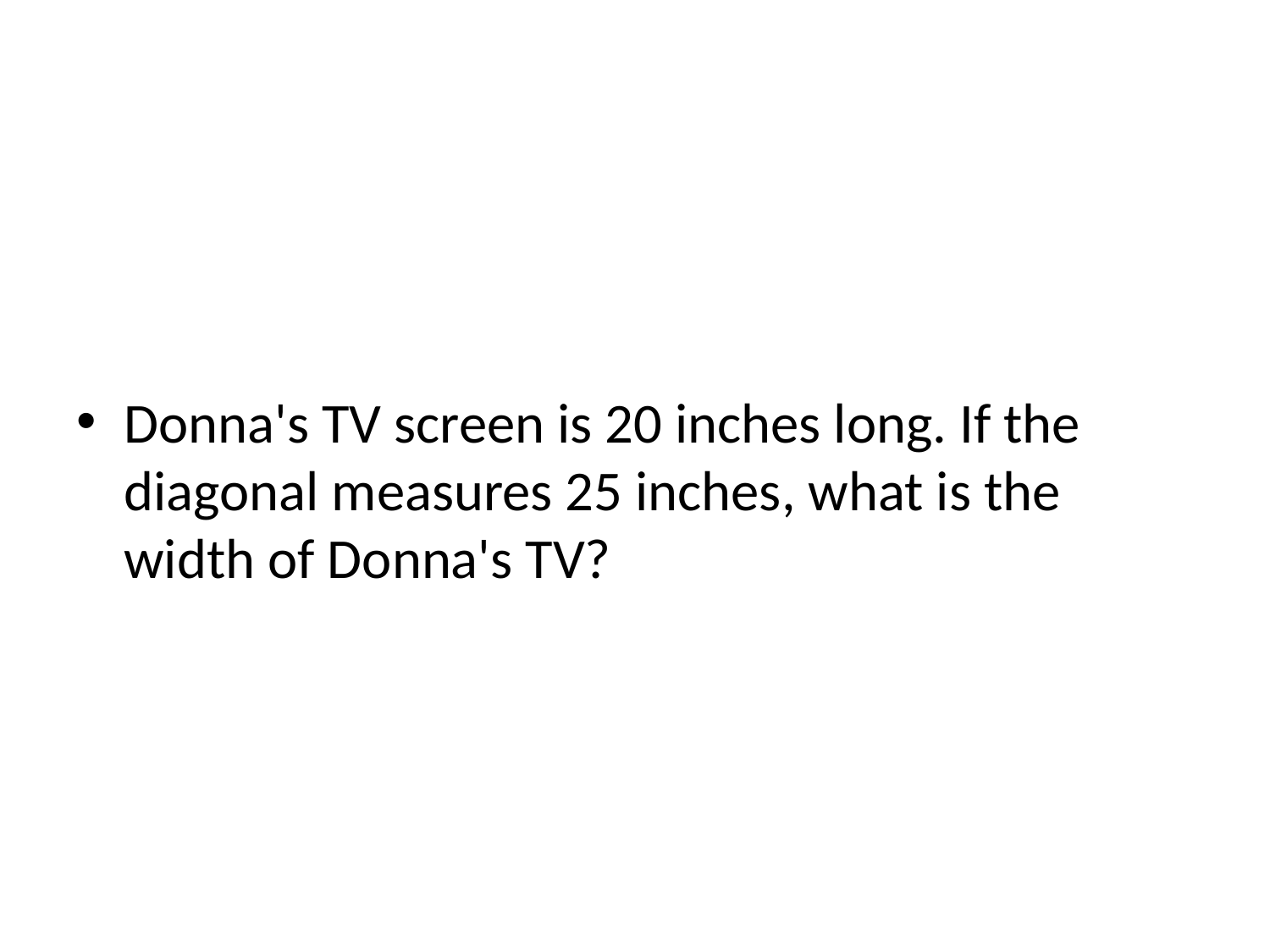

#

Donna's TV screen is 20 inches long. If the diagonal measures 25 inches, what is the width of Donna's TV?